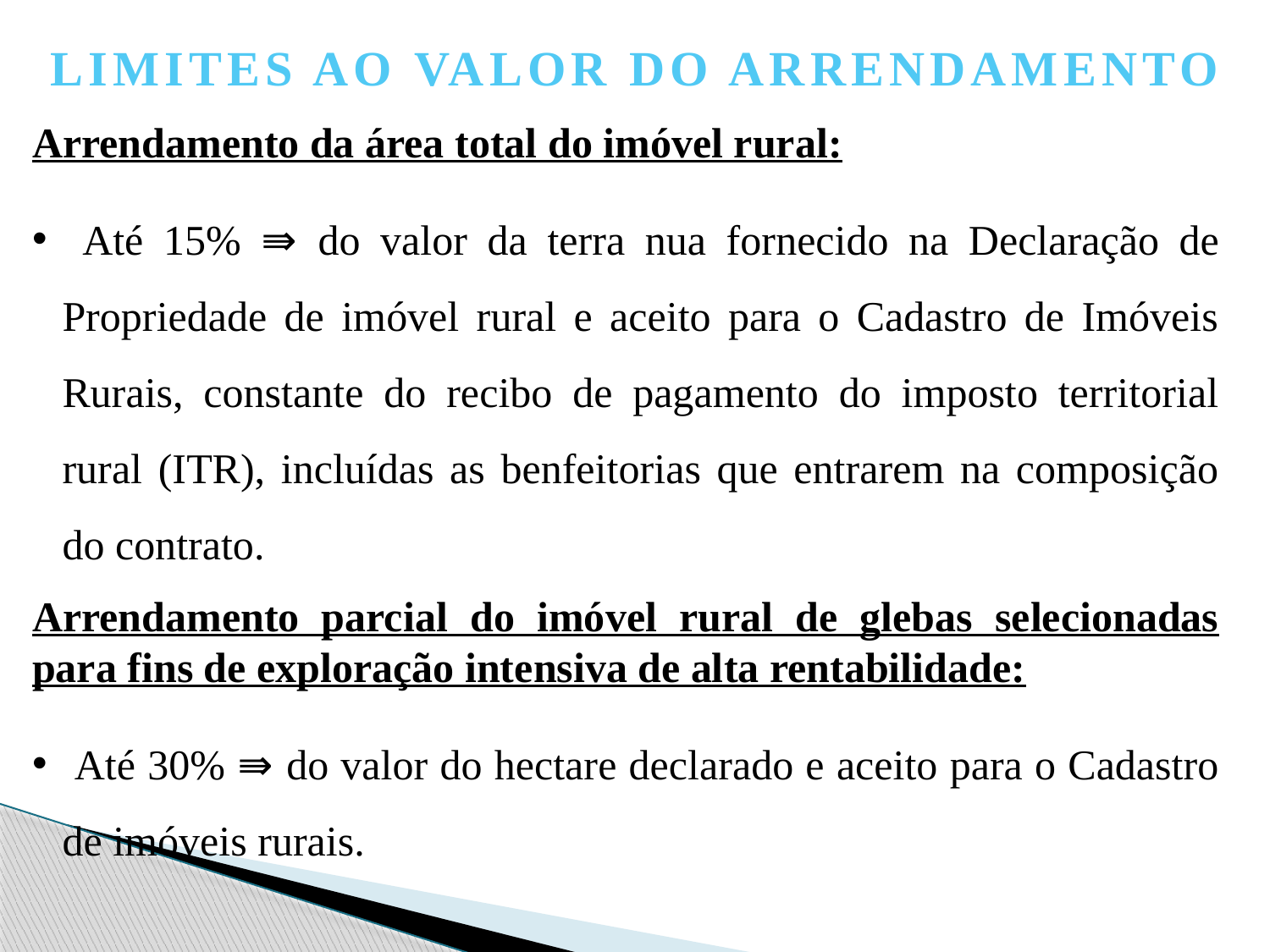

LIMITES AO VALOR DO ARRENDAMENTO

Arrendamento da área total do imóvel rural:
 Até 15% ⇛ do valor da terra nua fornecido na Declaração de Propriedade de imóvel rural e aceito para o Cadastro de Imóveis Rurais, constante do recibo de pagamento do imposto territorial rural (ITR), incluídas as benfeitorias que entrarem na composição do contrato.
Arrendamento parcial do imóvel rural de glebas selecionadas para fins de exploração intensiva de alta rentabilidade:
 Até 30% ⇛ do valor do hectare declarado e aceito para o Cadastro de imóveis rurais.